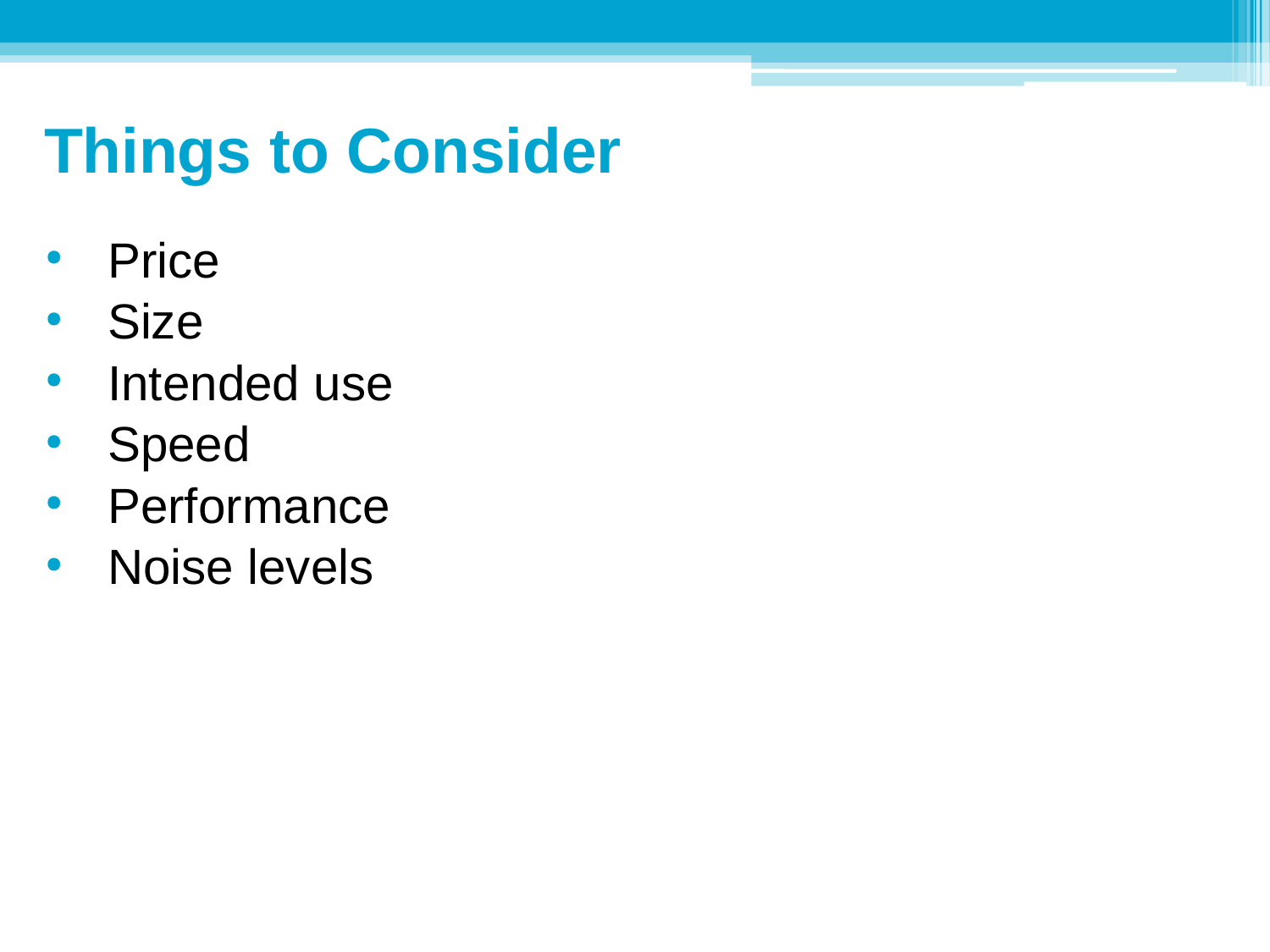

# Things to Consider
Price
Size
Intended use
Speed
Performance
Noise levels